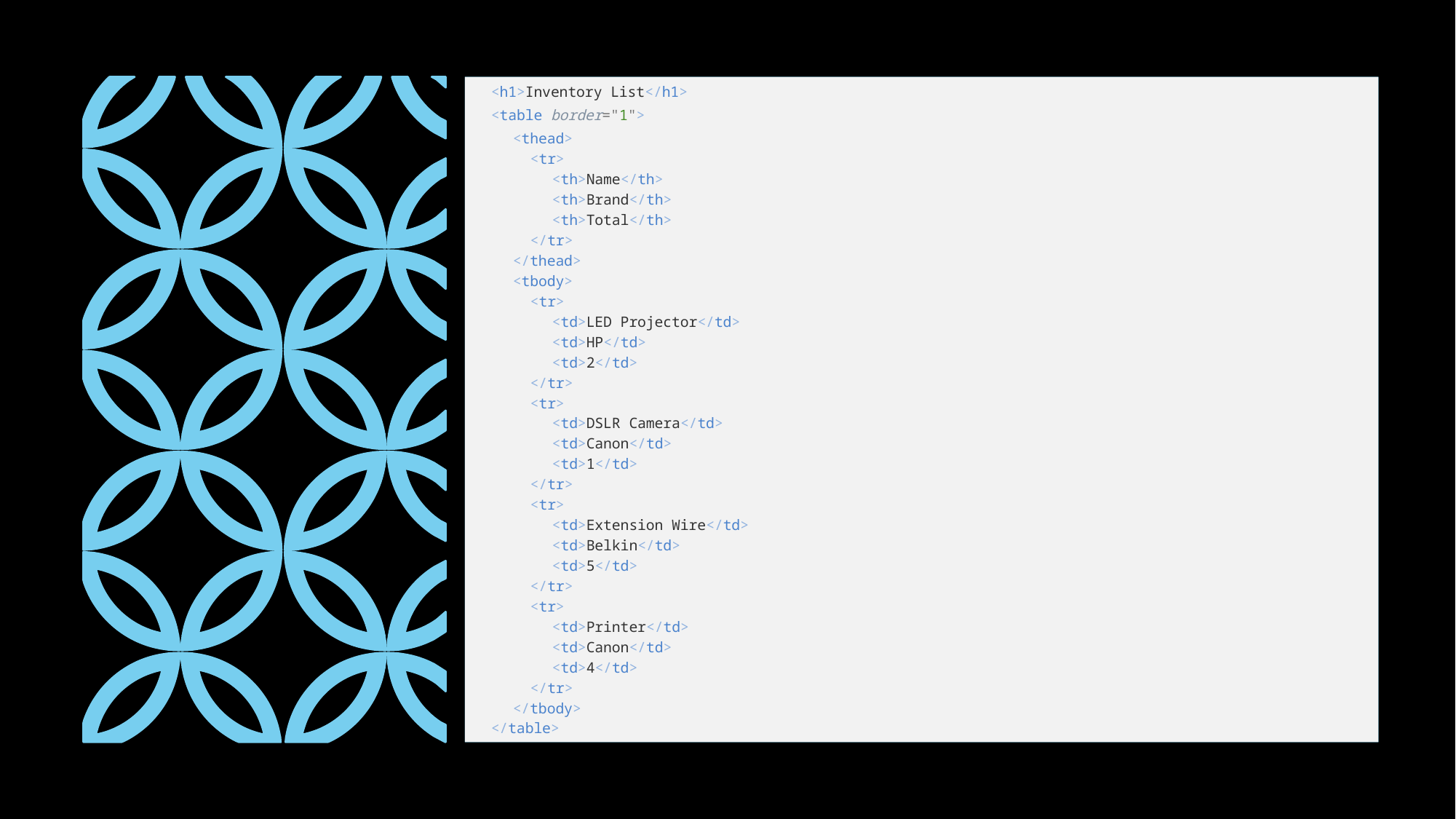

<h1>Inventory List</h1>
<table border="1">
<thead>
<tr>
<th>Name</th>
<th>Brand</th>
<th>Total</th>
</tr>
</thead>
<tbody>
<tr>
<td>LED Projector</td>
<td>HP</td>
<td>2</td>
</tr>
<tr>
<td>DSLR Camera</td>
<td>Canon</td>
<td>1</td>
</tr>
<tr>
<td>Extension Wire</td>
<td>Belkin</td>
<td>5</td>
</tr>
<tr>
<td>Printer</td>
<td>Canon</td>
<td>4</td>
</tr>
</tbody>
</table>